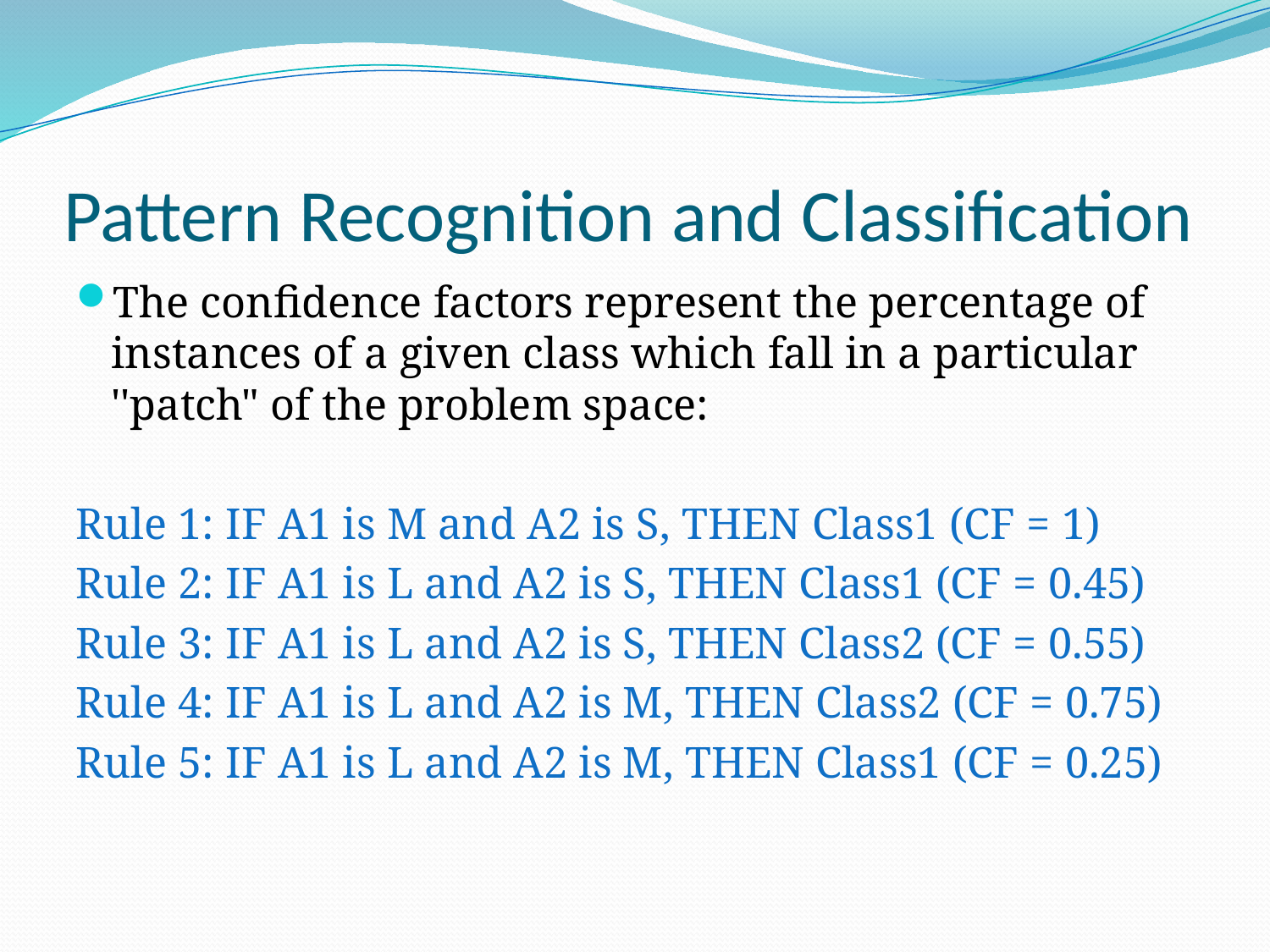

# Pattern Recognition and Classification
The confidence factors represent the percentage of instances of a given class which fall in a particular ''patch" of the problem space:

Rule 1: IF A1 is M and A2 is S, THEN Class1 (CF = 1)
Rule 2: IF A1 is L and A2 is S, THEN Class1 (CF = 0.45)
Rule 3: IF A1 is L and A2 is S, THEN Class2 (CF = 0.55)
Rule 4: IF A1 is L and A2 is M, THEN Class2 (CF = 0.75)
Rule 5: IF A1 is L and A2 is M, THEN Class1 (CF = 0.25)